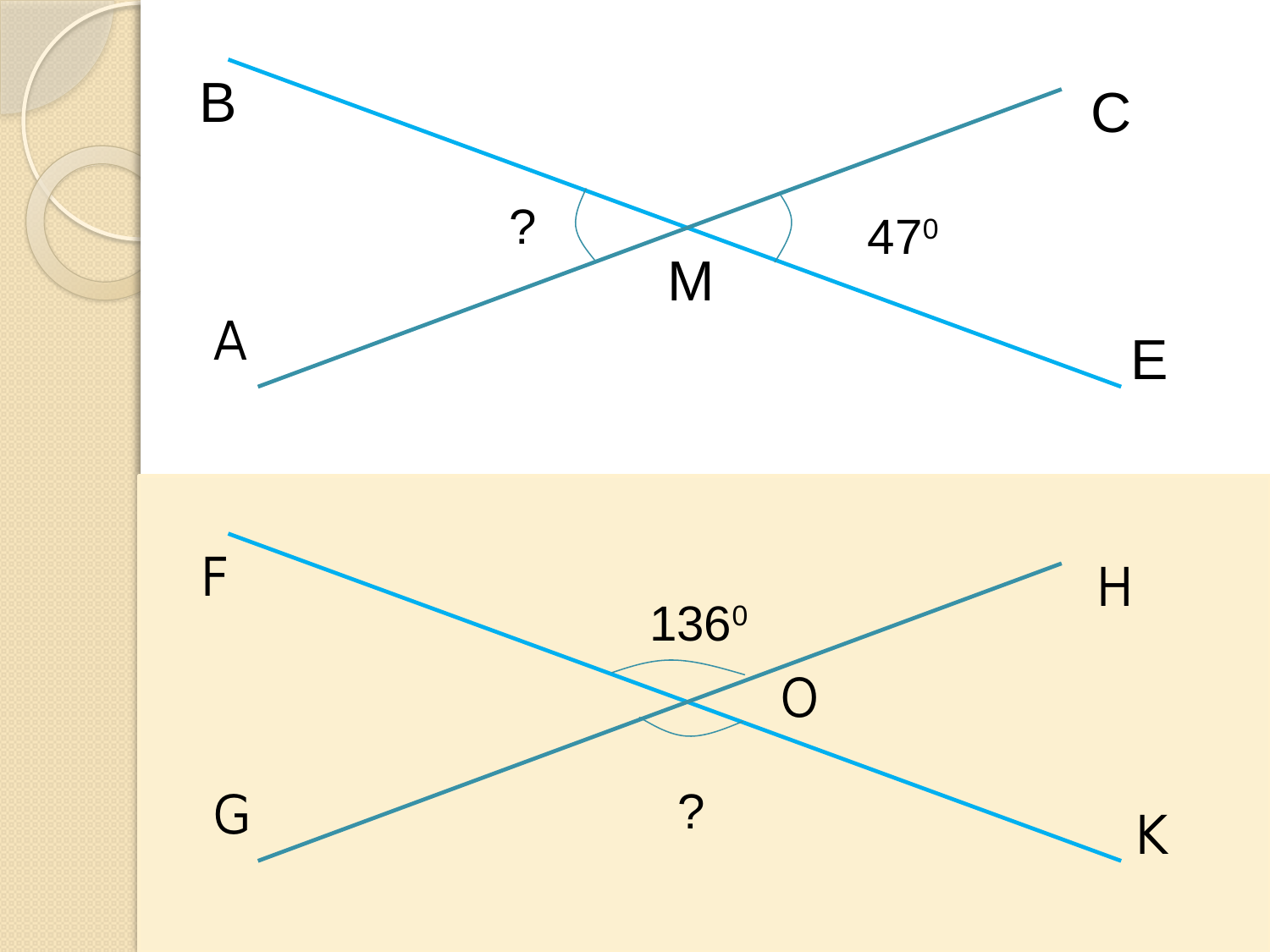

В
С

?

470
М
A
Е

F
H
1360
O

G
?
K